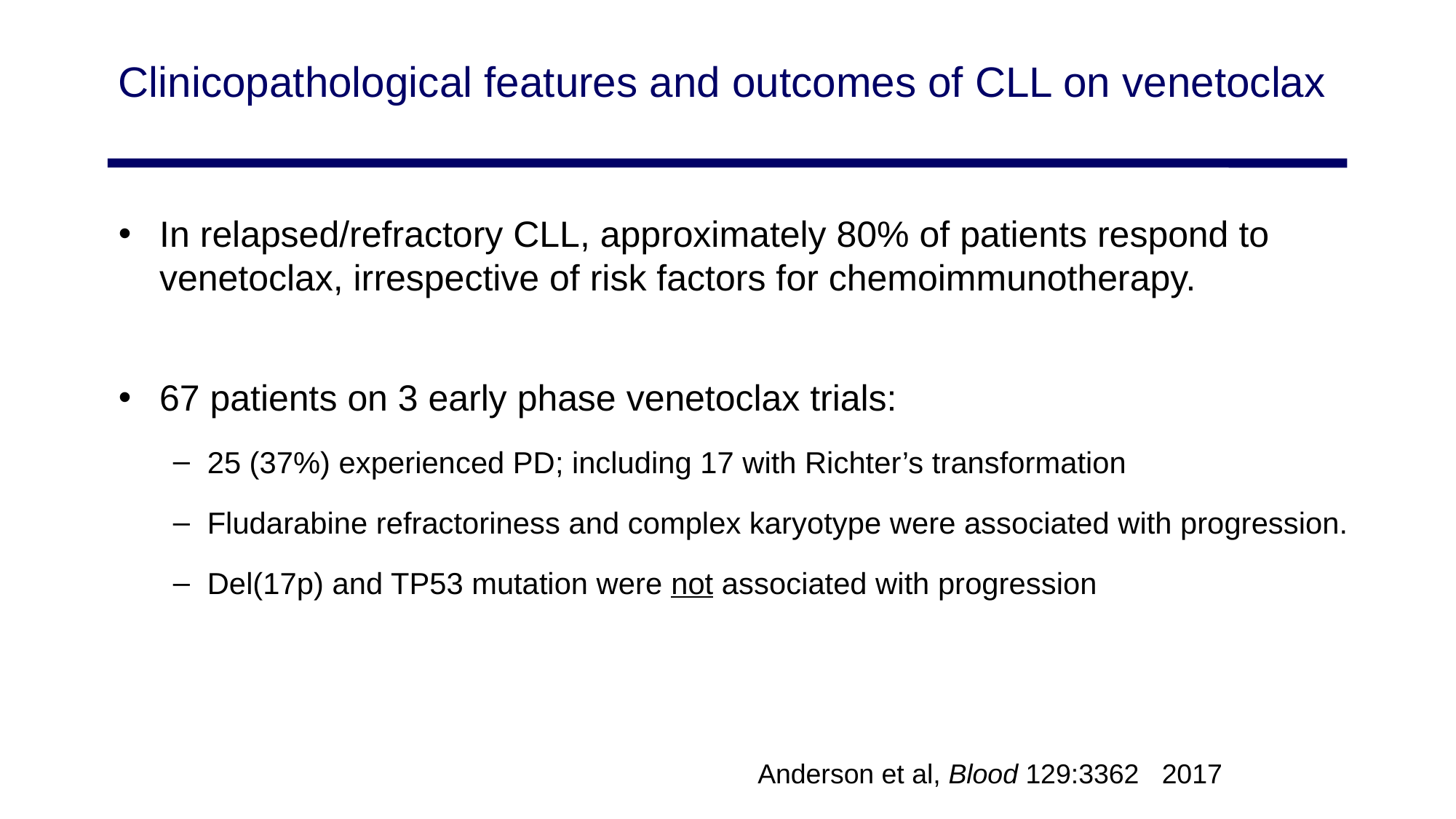

# Clinicopathological features and outcomes of CLL on venetoclax

In relapsed/refractory CLL, approximately 80% of patients respond to venetoclax, irrespective of risk factors for chemoimmunotherapy.

67 patients on 3 early phase venetoclax trials:
25 (37%) experienced PD; including 17 with Richter’s transformation
Fludarabine refractoriness and complex karyotype were associated with progression.
Del(17p) and TP53 mutation were not associated with progression

Anderson et al, Blood 129:3362   2017